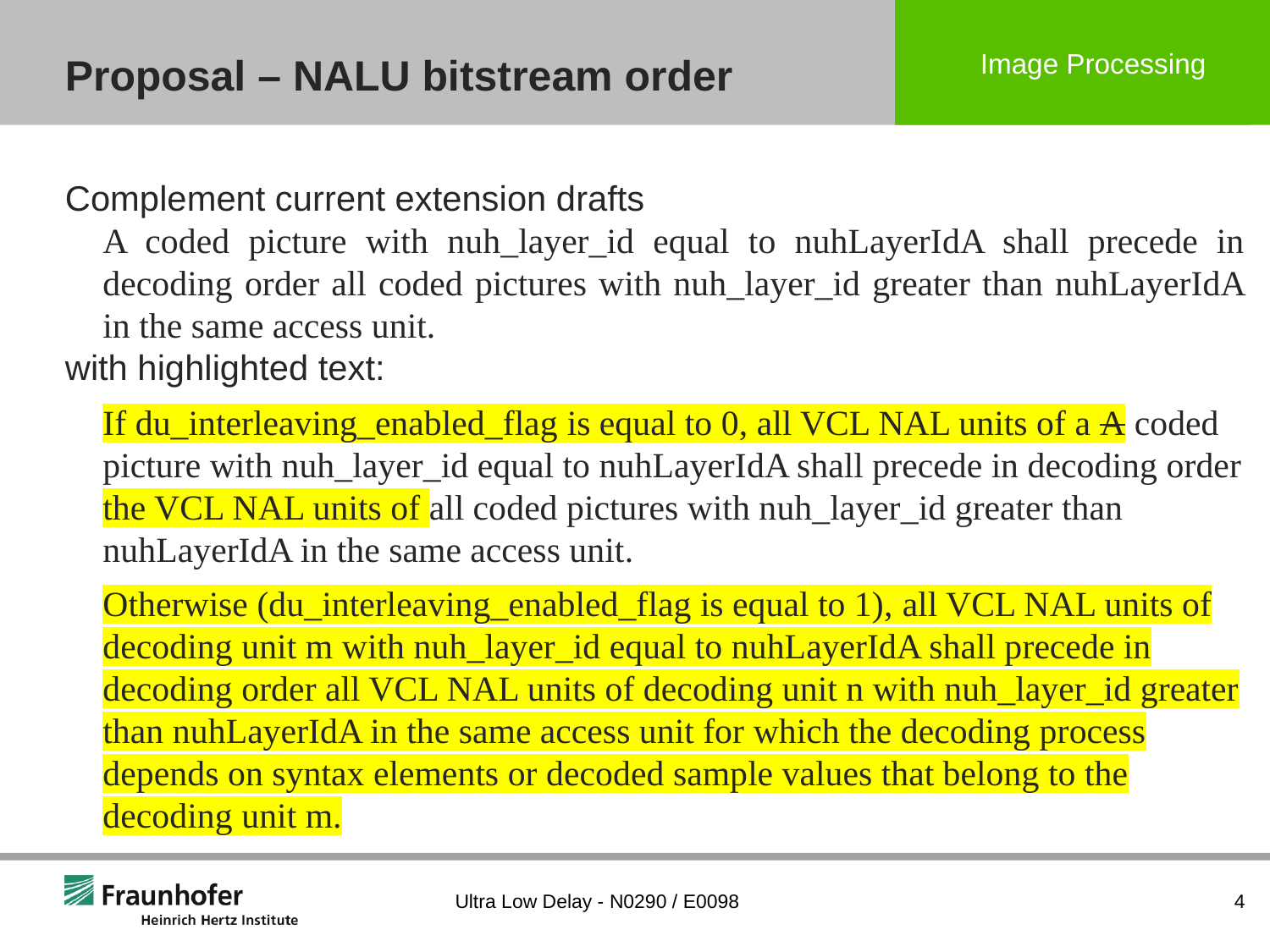

# Proposal – NALU bitstream order
Complement current extension drafts
A coded picture with nuh_layer_id equal to nuhLayerIdA shall precede in decoding order all coded pictures with nuh_layer_id greater than nuhLayerIdA in the same access unit.
with highlighted text:
If du_interleaving_enabled_flag is equal to 0, all VCL NAL units of a A coded picture with nuh_layer_id equal to nuhLayerIdA shall precede in decoding order the VCL NAL units of all coded pictures with nuh_layer_id greater than nuhLayerIdA in the same access unit.
Otherwise (du_interleaving_enabled_flag is equal to 1), all VCL NAL units of decoding unit m with nuh_layer_id equal to nuhLayerIdA shall precede in decoding order all VCL NAL units of decoding unit n with nuh_layer_id greater than nuhLayerIdA in the same access unit for which the decoding process depends on syntax elements or decoded sample values that belong to the decoding unit m.

Ultra Low Delay - N0290 / E0098
4